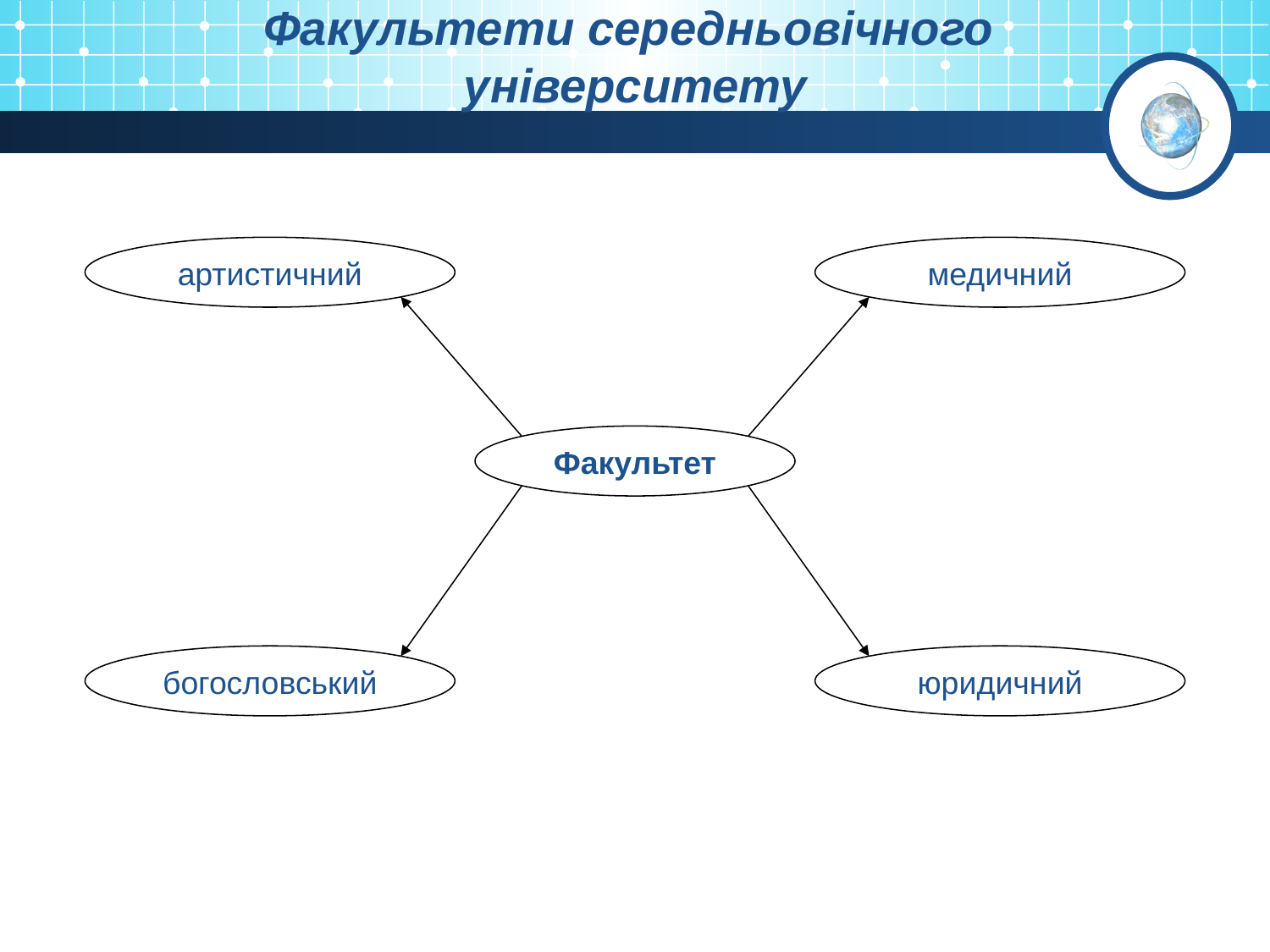

# Факультети середньовічного університету
артистичний
медичний
Факультет
богословський
юридичний